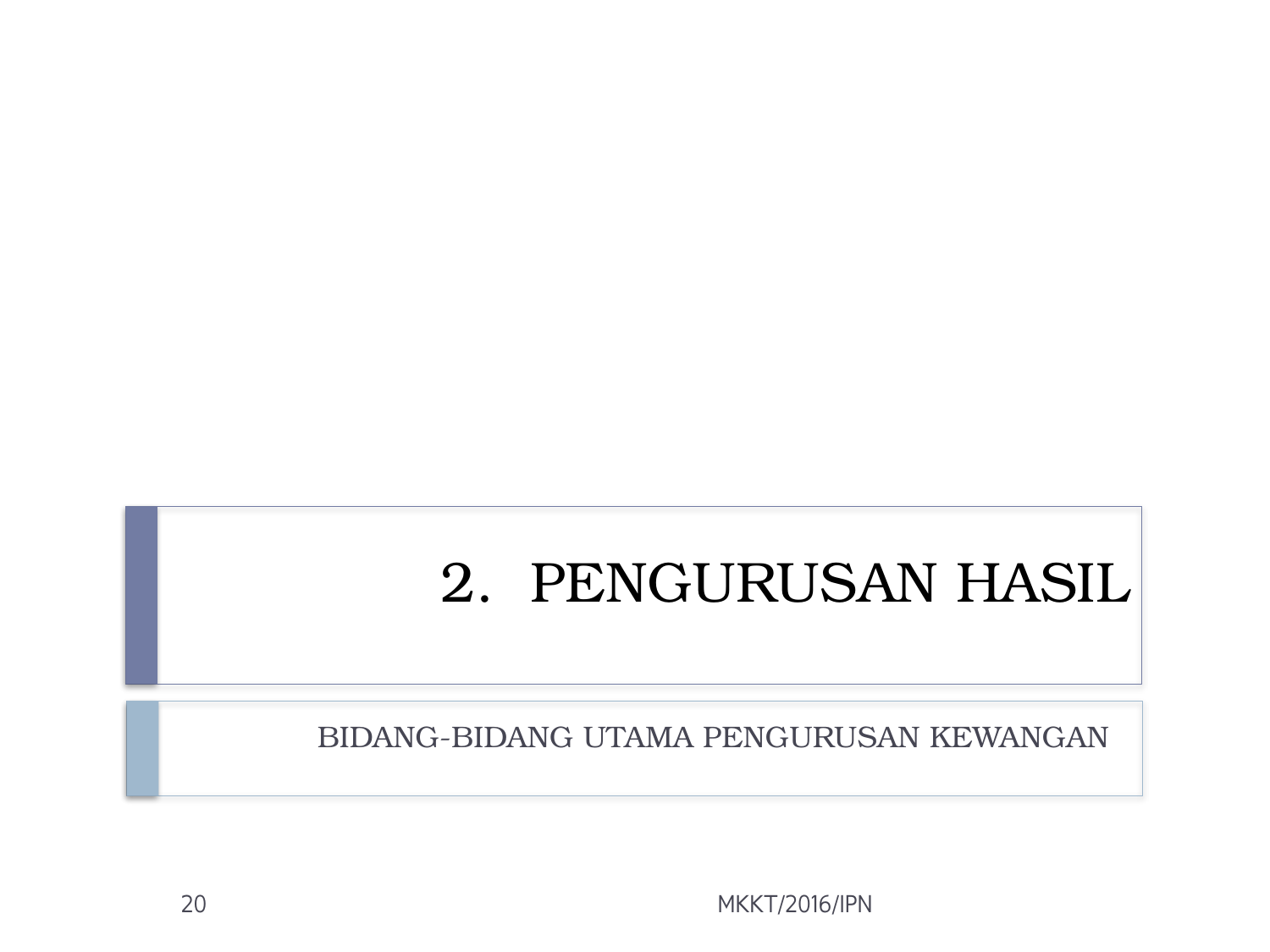

# 2.  PENGURUSAN HASIL
BIDANG-BIDANG UTAMA PENGURUSAN KEWANGAN
20
MKKT/2016/IPN